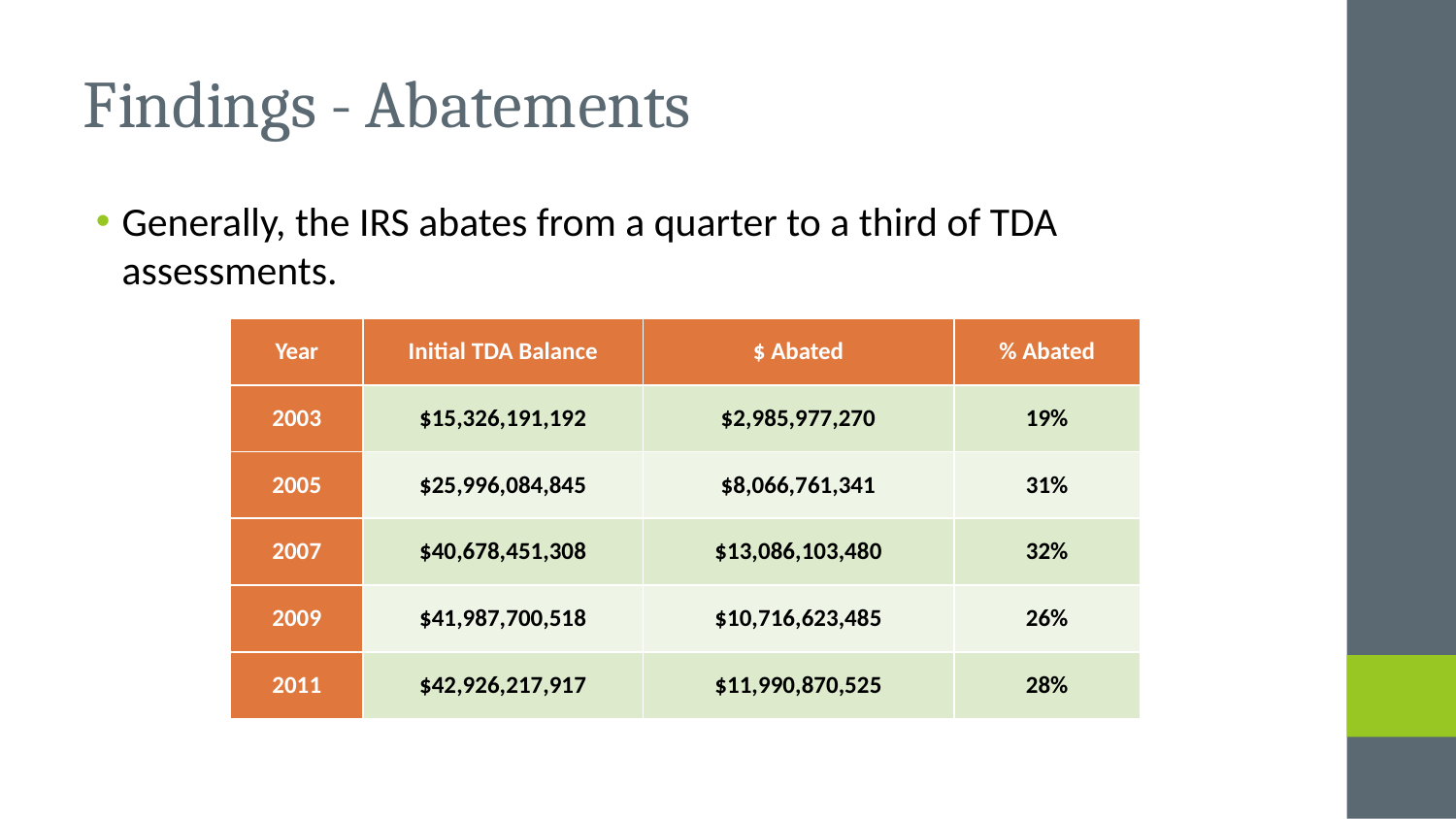

# Findings - Abatements
Generally, the IRS abates from a quarter to a third of TDA assessments.

| Year | Initial TDA Balance | $ Abated | % Abated |
| --- | --- | --- | --- |
| 2003 | $15,326,191,192 | $2,985,977,270 | 19% |
| 2005 | $25,996,084,845 | $8,066,761,341 | 31% |
| 2007 | $40,678,451,308 | $13,086,103,480 | 32% |
| 2009 | $41,987,700,518 | $10,716,623,485 | 26% |
| 2011 | $42,926,217,917 | $11,990,870,525 | 28% |